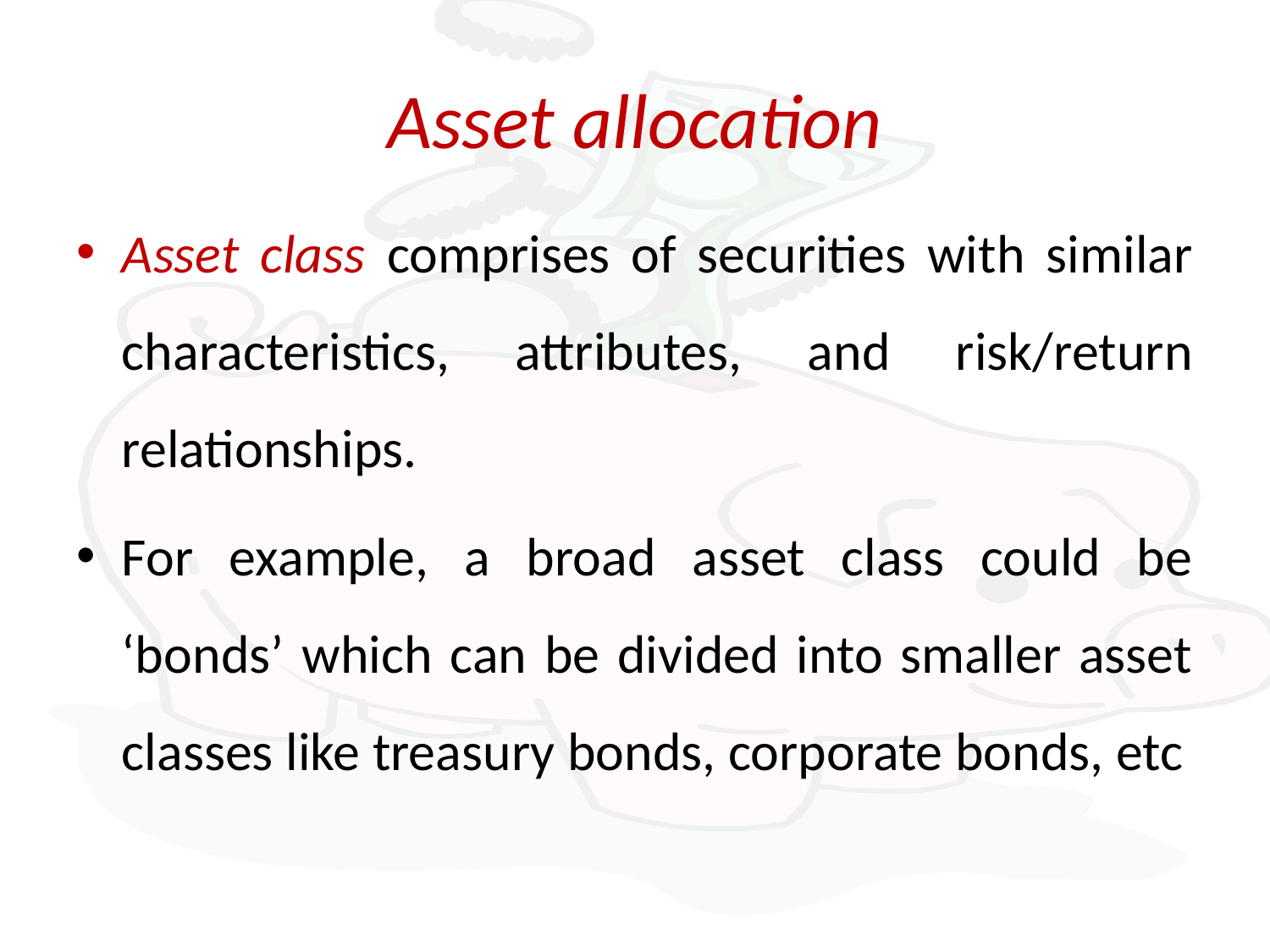

# Asset allocation
Asset class comprises of securities with similar characteristics, attributes, and risk/return relationships.
For example, a broad asset class could be ‘bonds’ which can be divided into smaller asset classes like treasury bonds, corporate bonds, etc